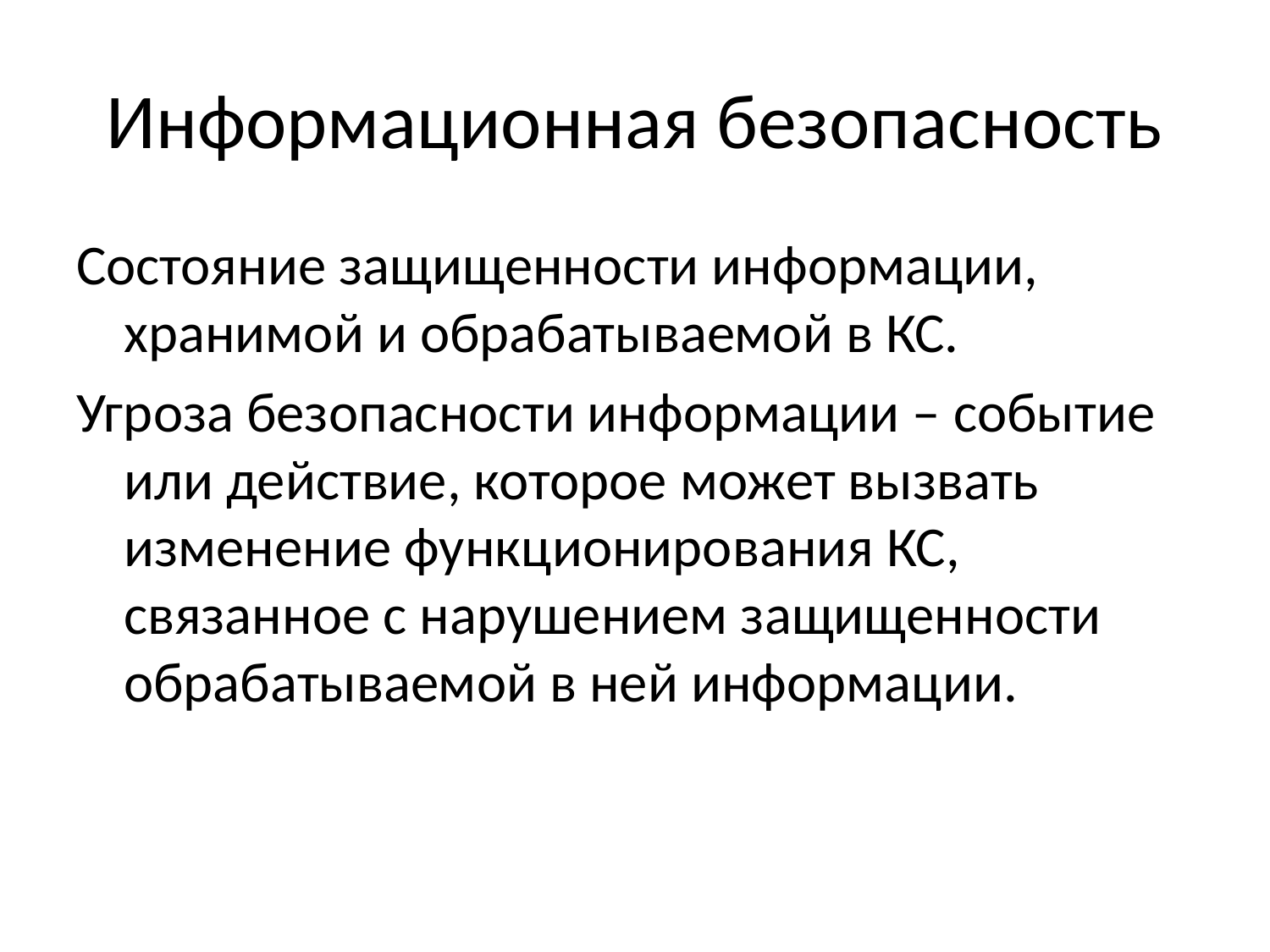

# Информационная безопасность
Состояние защищенности информации, хранимой и обрабатываемой в КС.
Угроза безопасности информации – событие или действие, которое может вызвать изменение функционирования КС, связанное с нарушением защищенности обрабатываемой в ней информации.